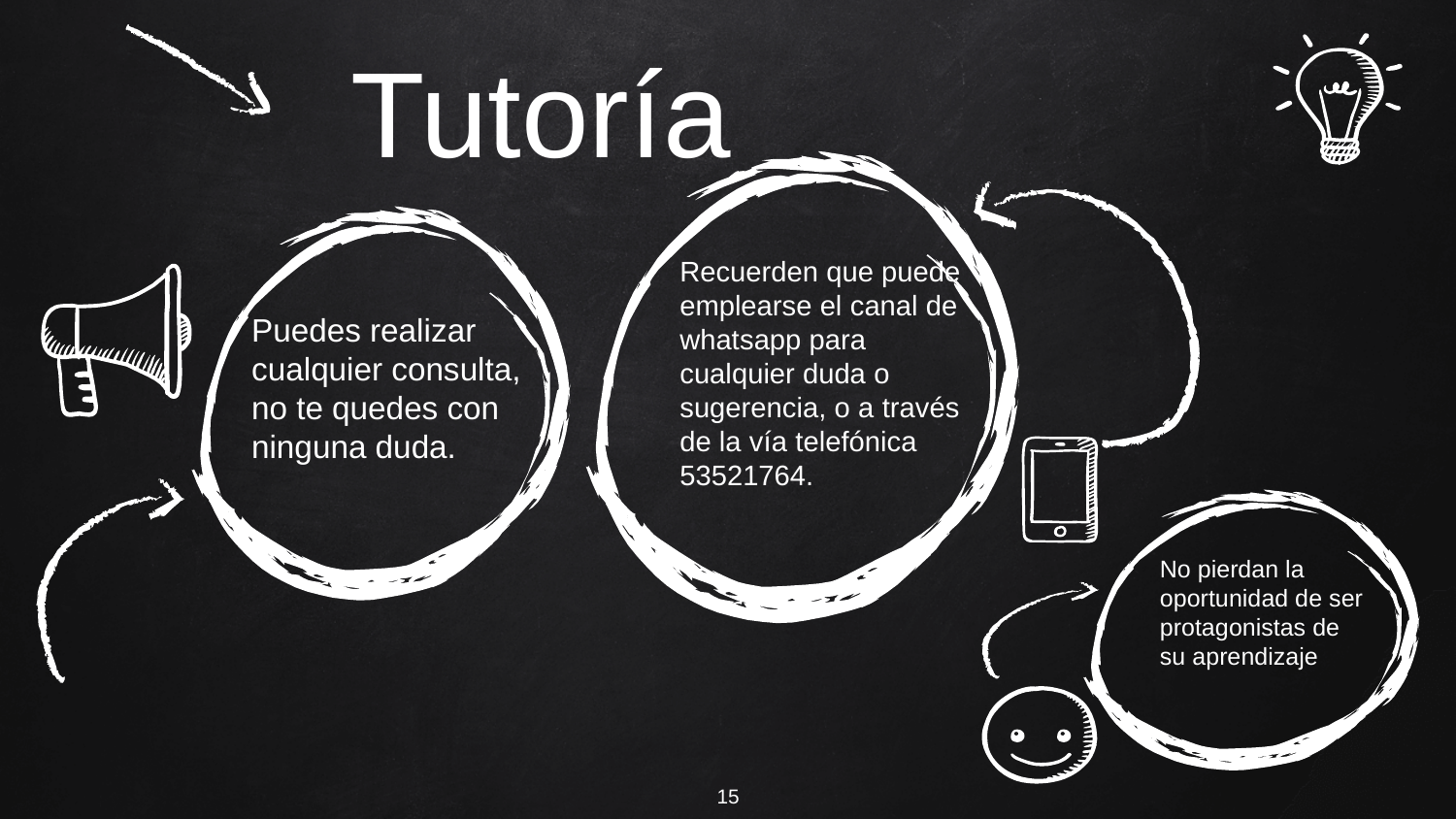

Tutoría

Recuerden que puede emplearse el canal de whatsapp para cualquier duda o sugerencia, o a través de la vía telefónica 53521764.

Puedes realizar cualquier consulta, no te quedes con ninguna duda.

No pierdan la oportunidad de ser protagonistas de su aprendizaje

15